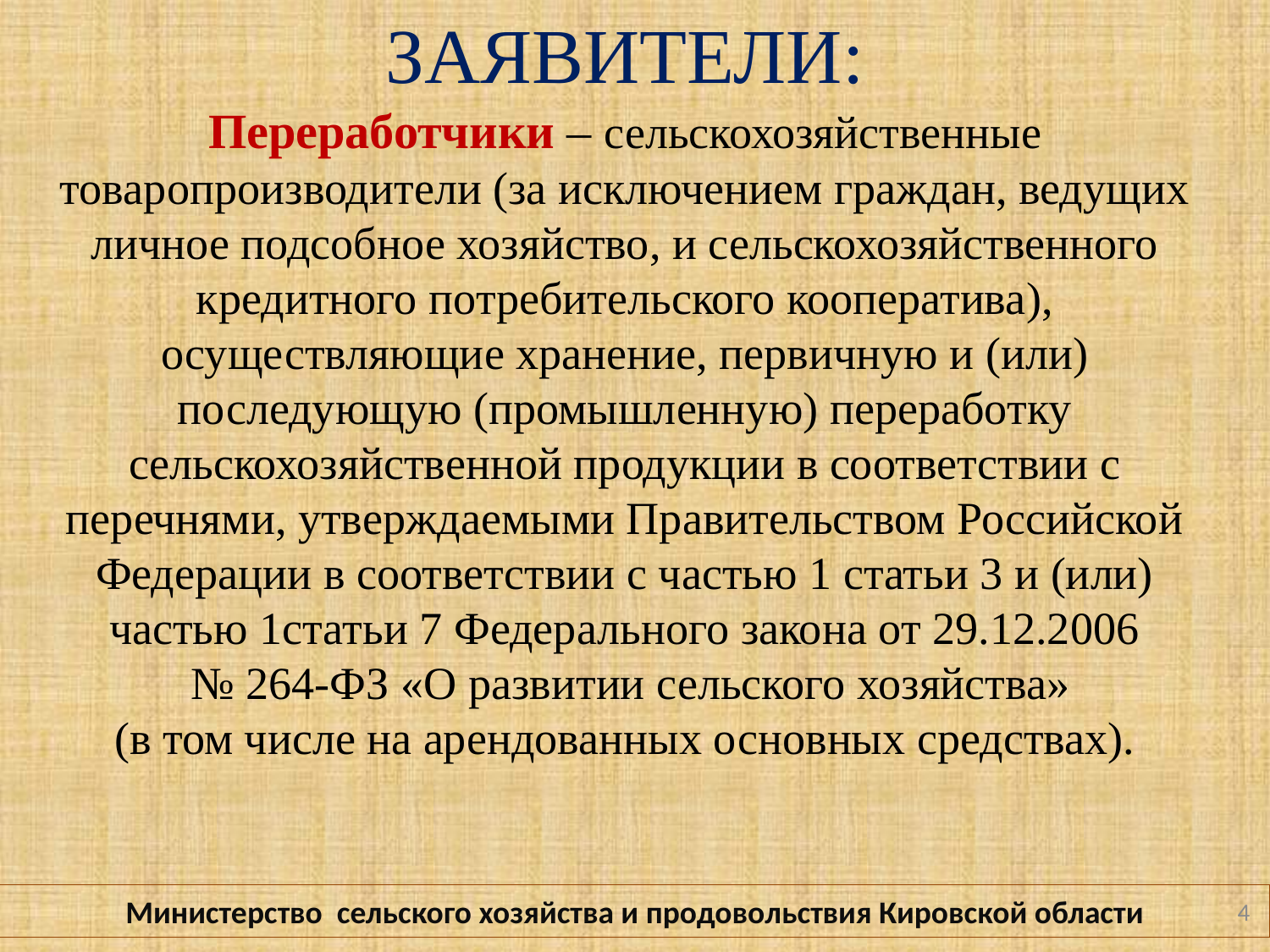

ЗАЯВИТЕЛИ:
Переработчики – сельскохозяйственные товаропроизводители (за исключением граждан, ведущих личное подсобное хозяйство, и сельскохозяйственного кредитного потребительского кооператива), осуществляющие хранение, первичную и (или) последующую (промышленную) переработку сельскохозяйственной продукции в соответствии с перечнями, утверждаемыми Правительством Российской Федерации в соответствии с частью 1 статьи 3 и (или) частью 1статьи 7 Федерального закона от 29.12.2006
 № 264-ФЗ «О развитии сельского хозяйства»
 (в том числе на арендованных основных средствах).

Министерство  сельского хозяйства и продовольствия Кировской области
4